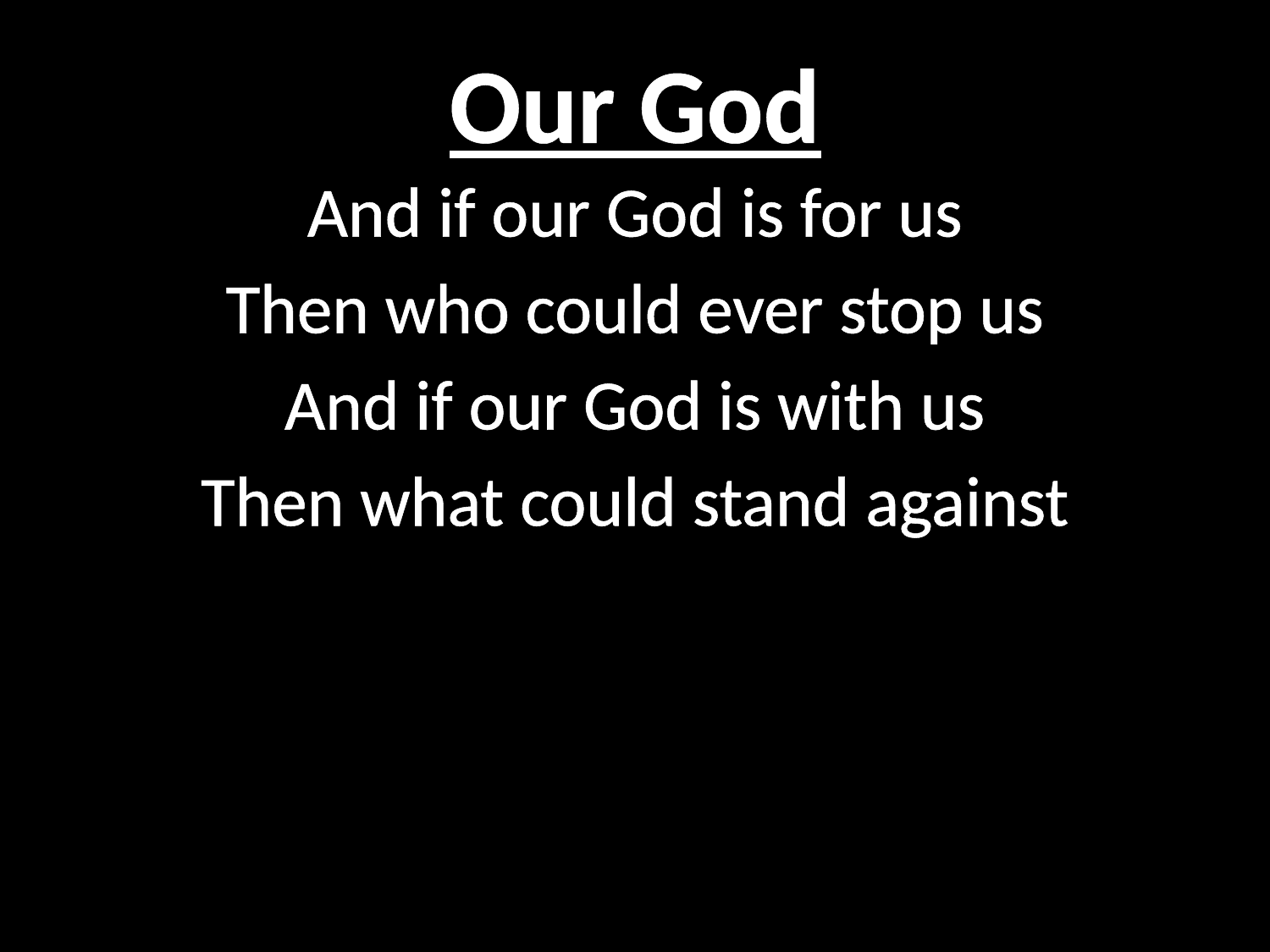

# Our God
And if our God is for us
Then who could ever stop us
And if our God is with us
Then what could stand against